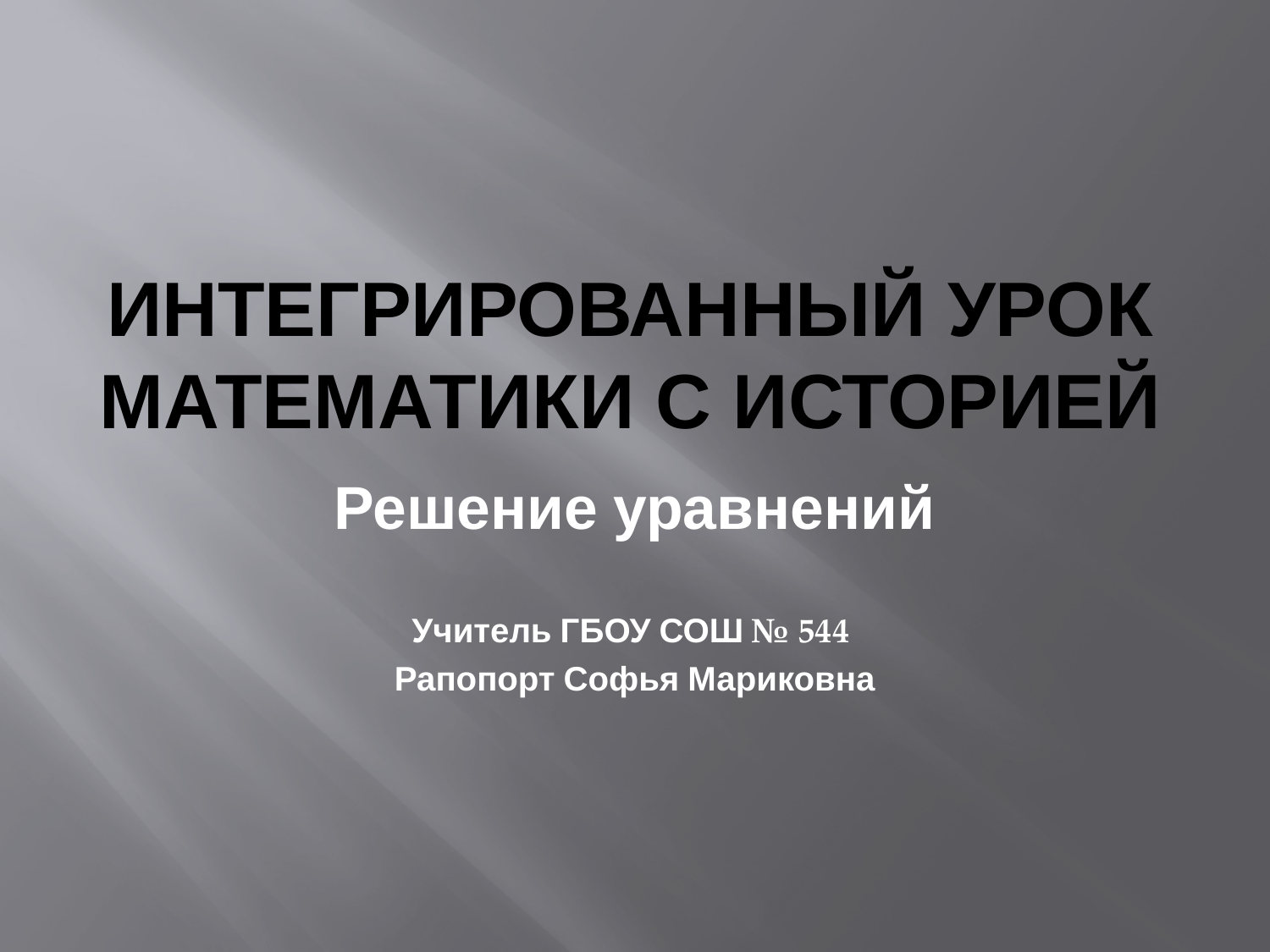

# Интегрированный урок математики с историей
Решение уравнений

Учитель ГБОУ СОШ № 544
Рапопорт Софья Мариковна